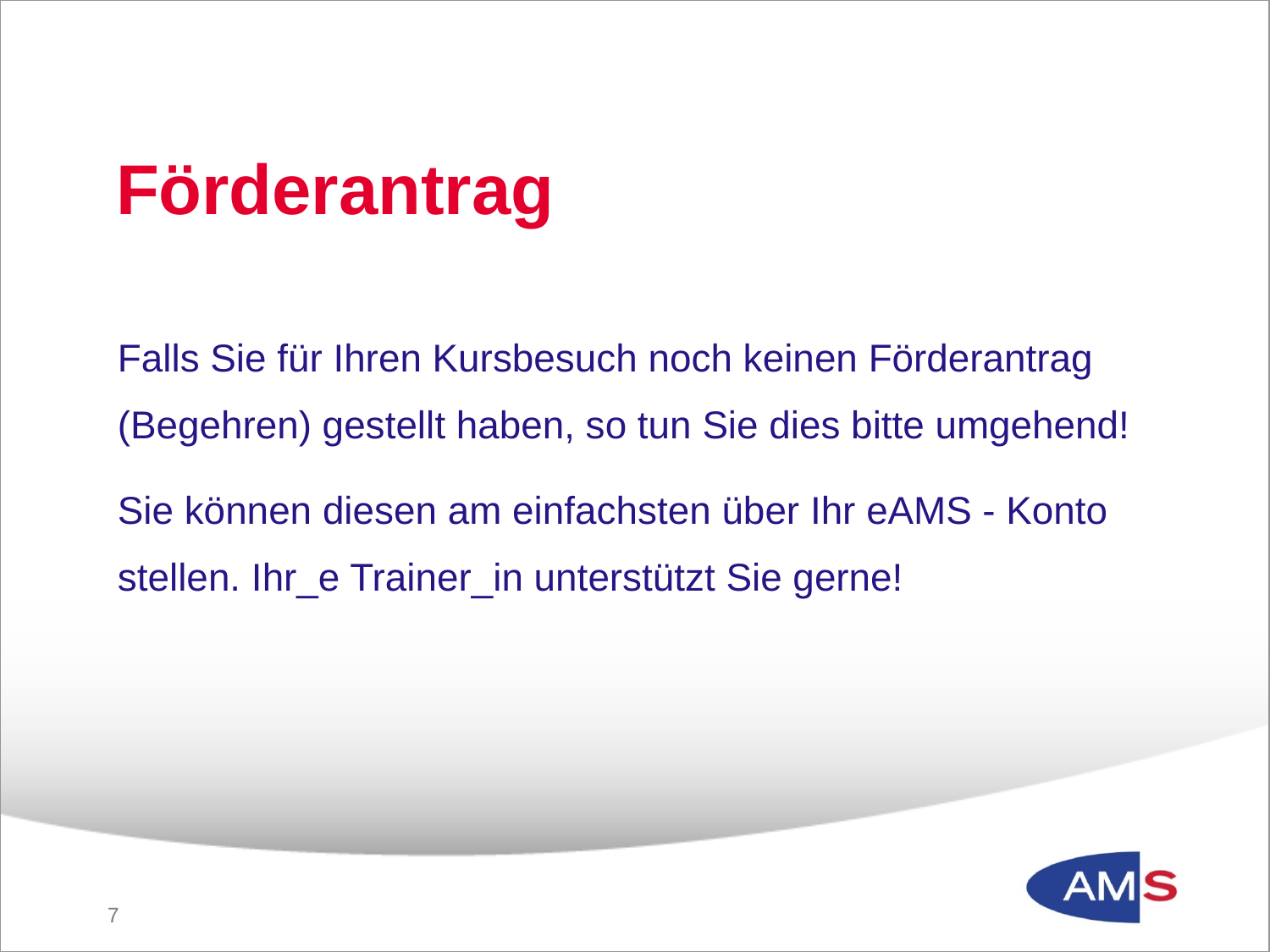

7
# Förderantrag
Falls Sie für Ihren Kursbesuch noch keinen Förderantrag (Begehren) gestellt haben, so tun Sie dies bitte umgehend!
Sie können diesen am einfachsten über Ihr eAMS - Konto stellen. Ihr_e Trainer_in unterstützt Sie gerne!